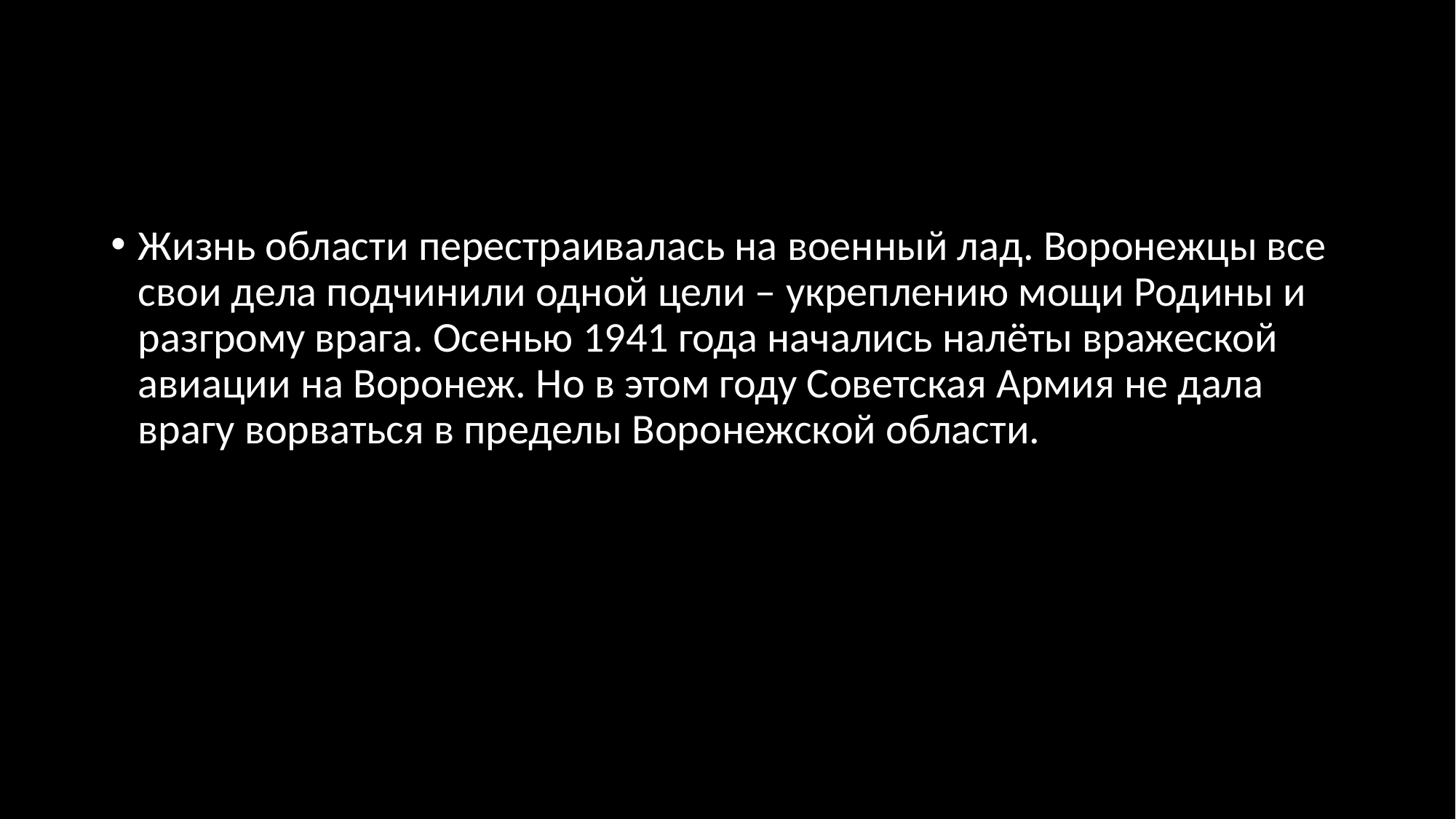

Жизнь области перестраивалась на военный лад. Воронежцы все свои дела подчинили одной цели – укреплению мощи Родины и разгрому врага. Осенью 1941 года начались налёты вражеской авиации на Воронеж. Но в этом году Советская Армия не дала врагу ворваться в пределы Воронежской области.